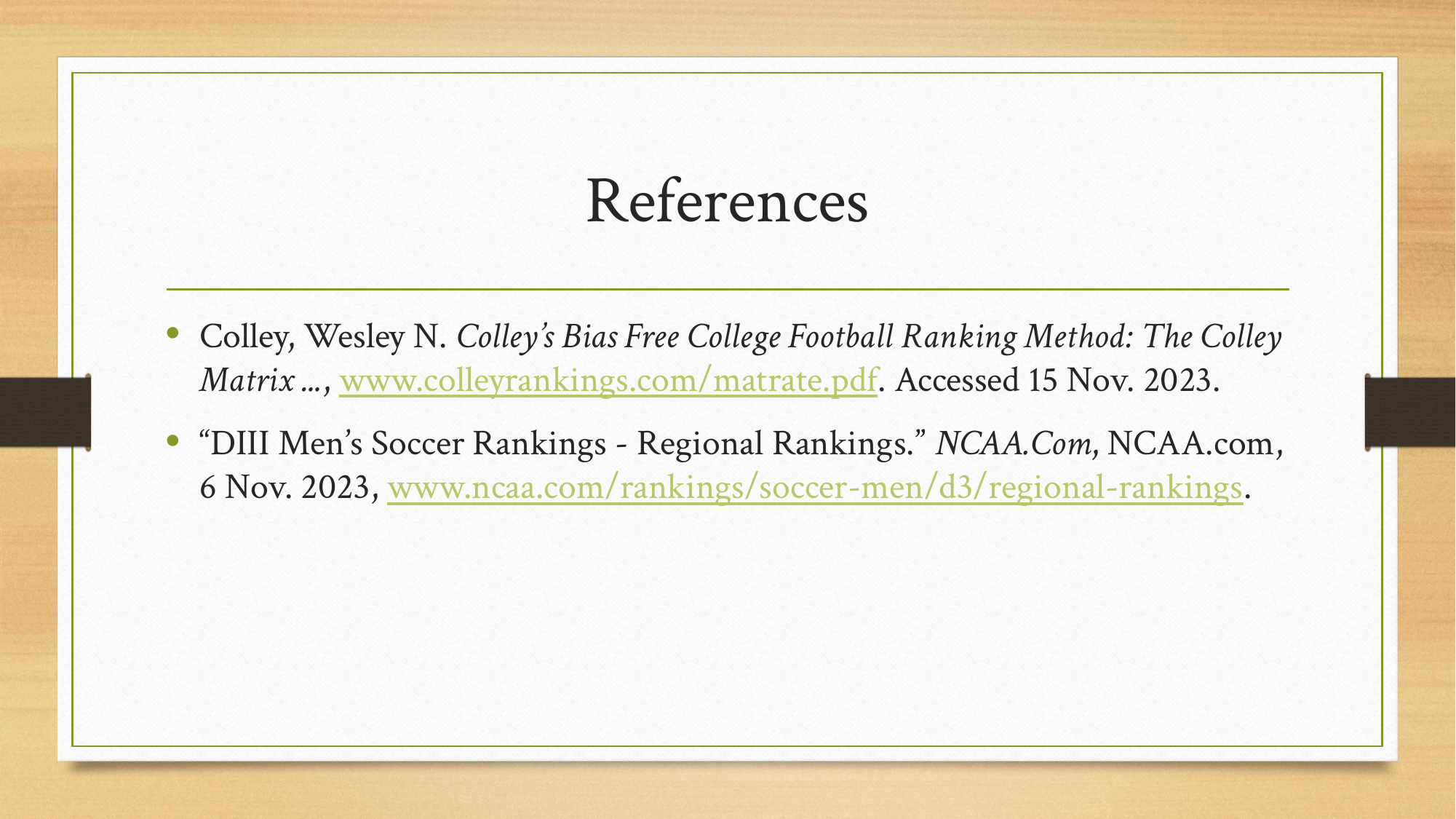

# References
Colley, Wesley N. Colley’s Bias Free College Football Ranking Method: The Colley Matrix ..., www.colleyrankings.com/matrate.pdf. Accessed 15 Nov. 2023.
“DIII Men’s Soccer Rankings - Regional Rankings.” NCAA.Com, NCAA.com, 6 Nov. 2023, www.ncaa.com/rankings/soccer-men/d3/regional-rankings.